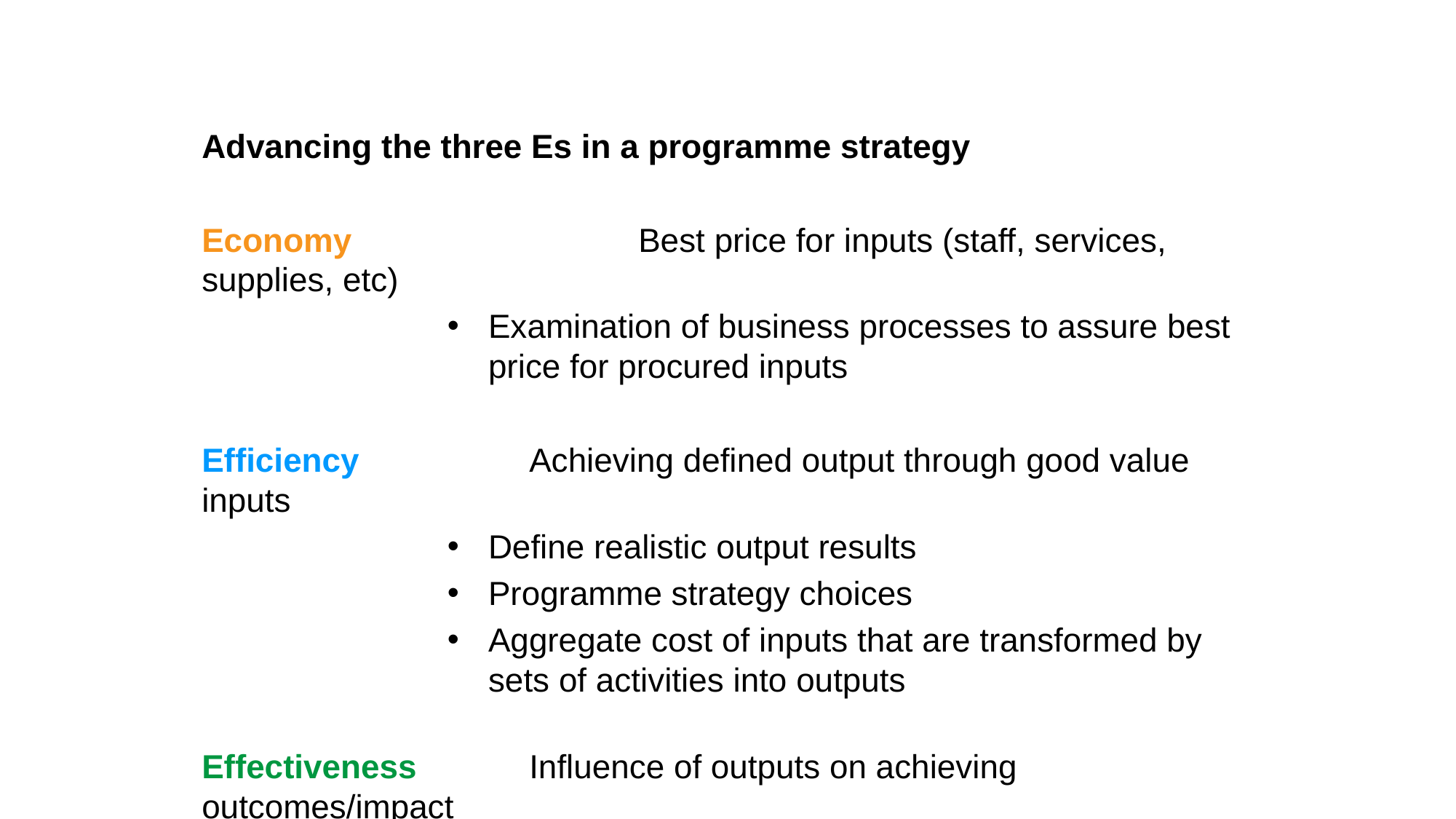

#

Advancing the three Es in a programme strategy

Economy	     		Best price for inputs (staff, services, supplies, etc)
Examination of business processes to assure best price for procured inputs

Efficiency     		Achieving defined output through good value inputs
Define realistic output results
Programme strategy choices
Aggregate cost of inputs that are transformed by sets of activities into outputs

Effectiveness 	Influence of outputs on achieving outcomes/impact
Consideration of underlying costs to achieve results